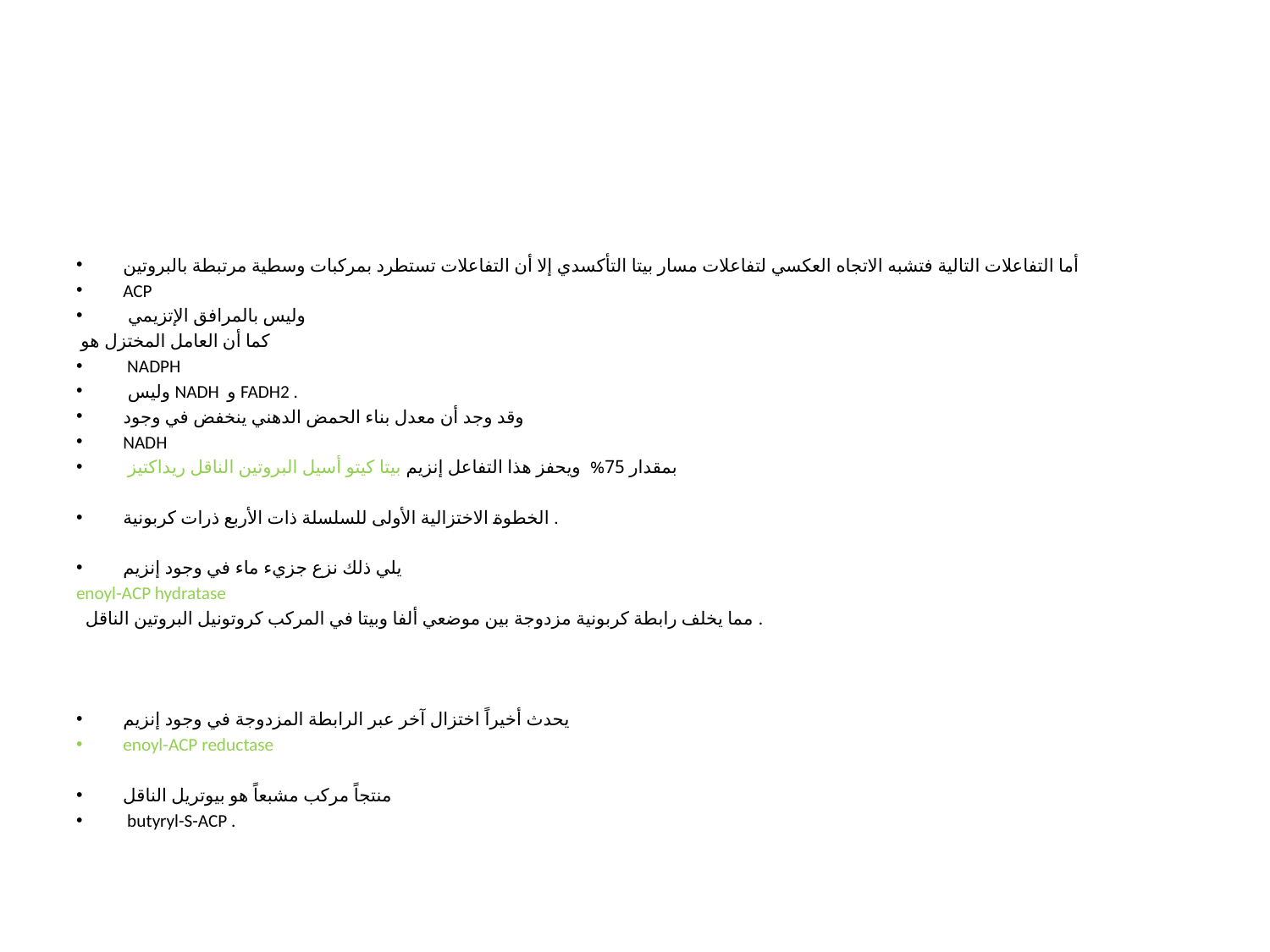

أما التفاعلات التالية فتشبه الاتجاه العكسي لتفاعلات مسار بيتا التأكسدي إلا أن التفاعلات تستطرد بمركبات وسطية مرتبطة بالبروتين
ACP
 وليس بالمرافق الإتزيمي
 كما أن العامل المختزل هو
 NADPH
 وليس NADH  و FADH2 .
وقد وجد أن معدل بناء الحمض الدهني ينخفض في وجود
NADH
 بمقدار 75%  ويحفز هذا التفاعل إنزيم بيتا كيتو أسيل البروتين الناقل ريداكتيز

الخطوة الاختزالية الأولى للسلسلة ذات الأربع ذرات كربونية .

يلي ذلك نزع جزيء ماء في وجود إنزيم
enoyl-ACP hydratase
  مما يخلف رابطة كربونية مزدوجة بين موضعي ألفا وبيتا في المركب كروتونيل البروتين الناقل .

يحدث أخيراً اختزال آخر عبر الرابطة المزدوجة في وجود إنزيم
enoyl-ACP reductase

منتجاً مركب مشبعاً هو بيوتريل الناقل
 butyryl-S-ACP .